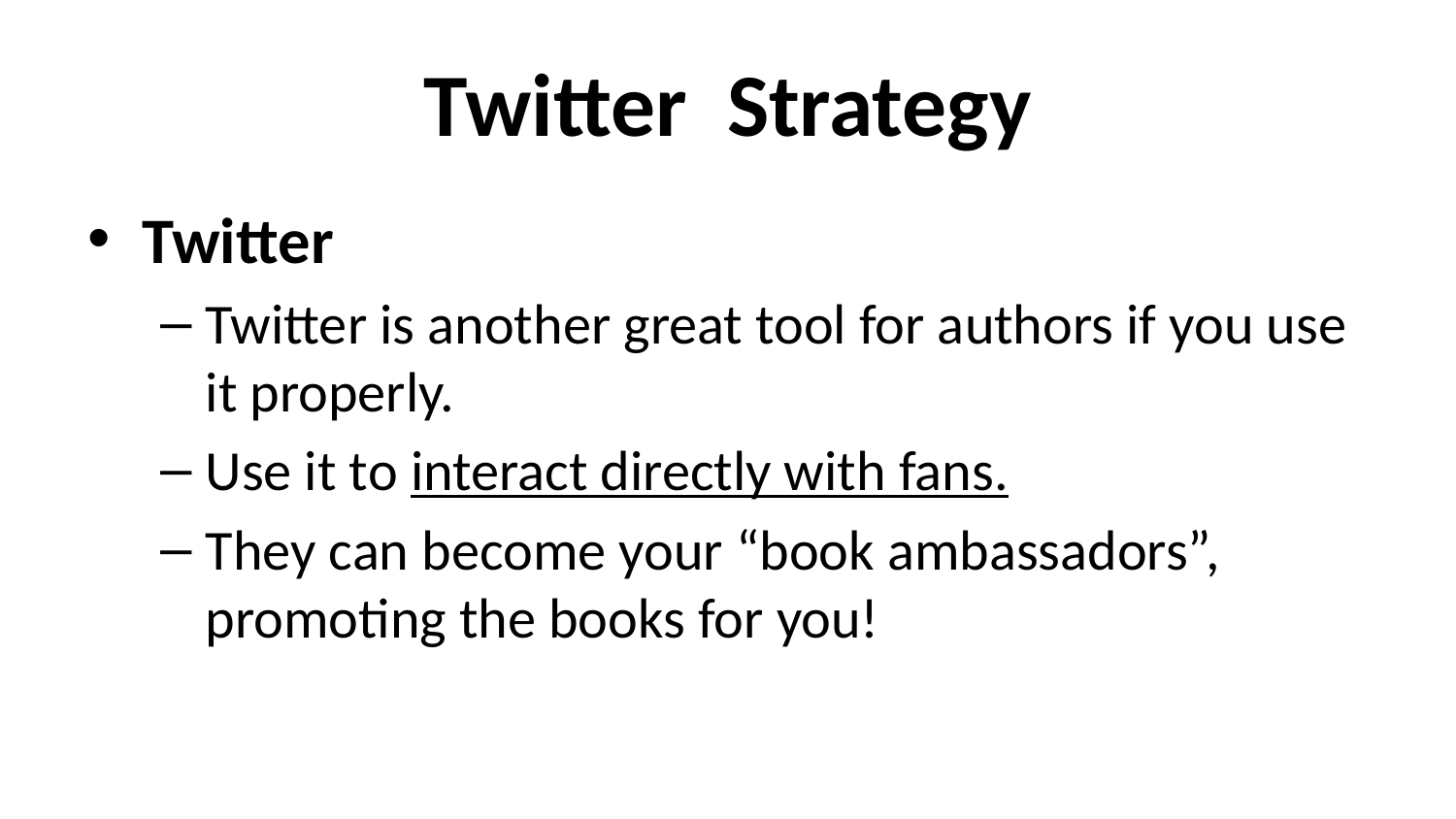

# Twitter  Strategy
Twitter
Twitter is another great tool for authors if you use it properly.
Use it to interact directly with fans.
They can become your “book ambassadors”, promoting the books for you!